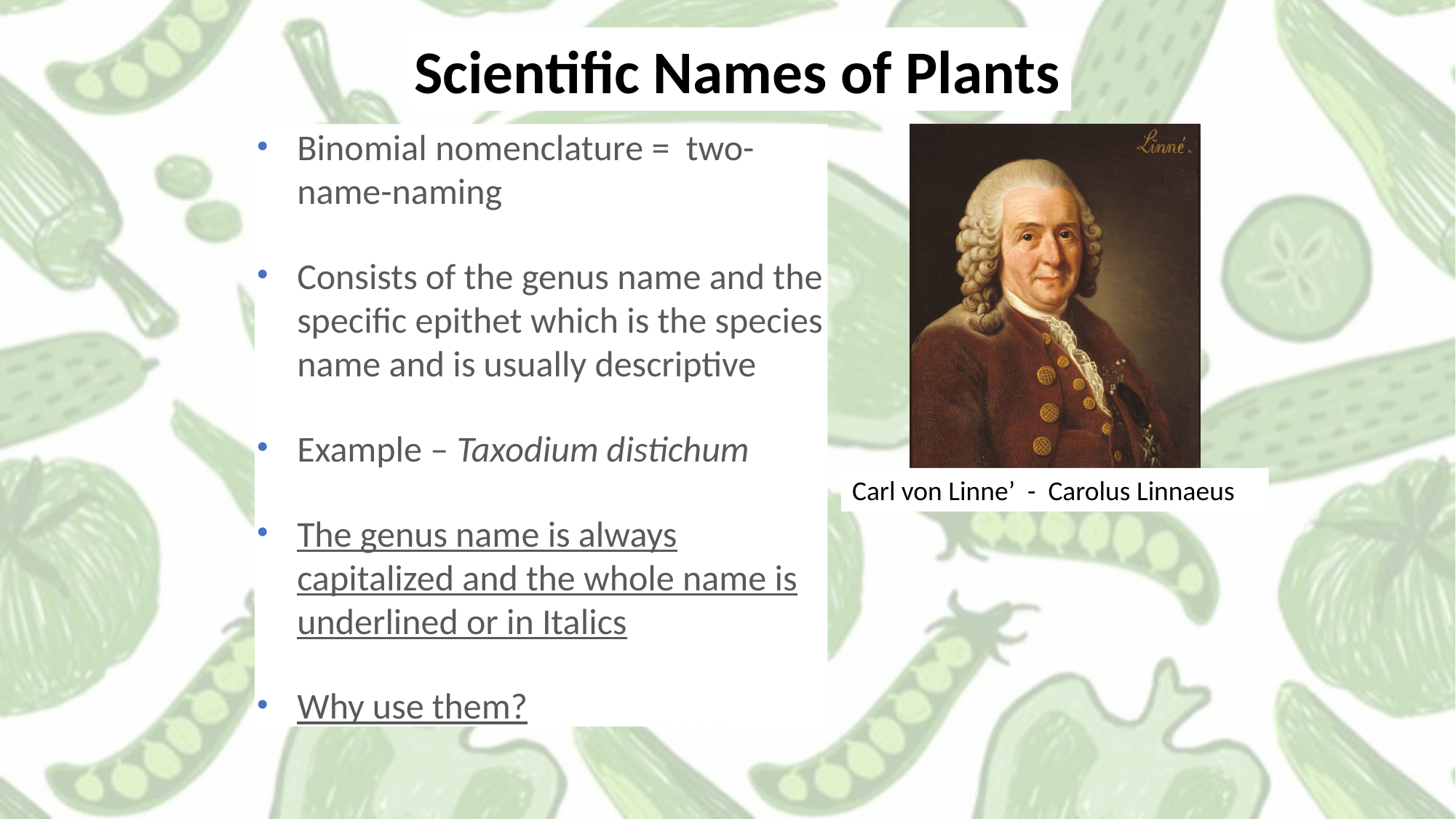

Scientific Names of Plants

Binomial nomenclature =  two-name-naming

Consists of the genus name and the specific epithet which is the species name and is usually descriptive

Example – Taxodium distichum

The genus name is always capitalized and the whole name is underlined or in Italics

Why use them?
Carl von Linne’  -  Carolus Linnaeus